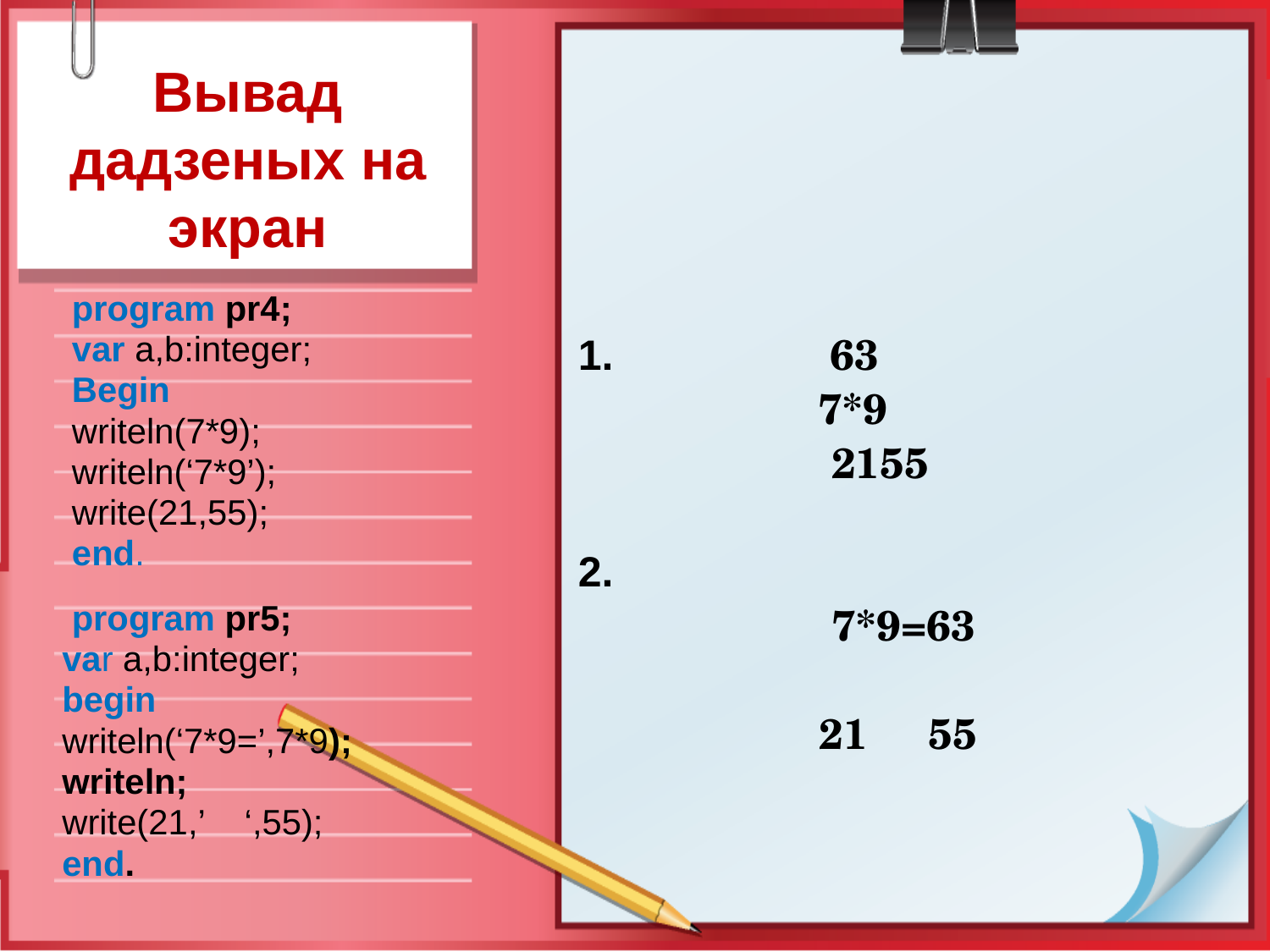

# Вывад дадзеных на экран
program pr4;
var a,b:integer;
Begin
writeln(7*9);
writeln(‘7*9’);
write(21,55);
end.
1.                  63
                    7*9
                     2155

2.
                     7*9=63

                    21     55

 program pr5;
var a,b:integer;
begin
writeln(‘7*9=’,7*9);
writeln;
write(21,’    ‘,55);
end.